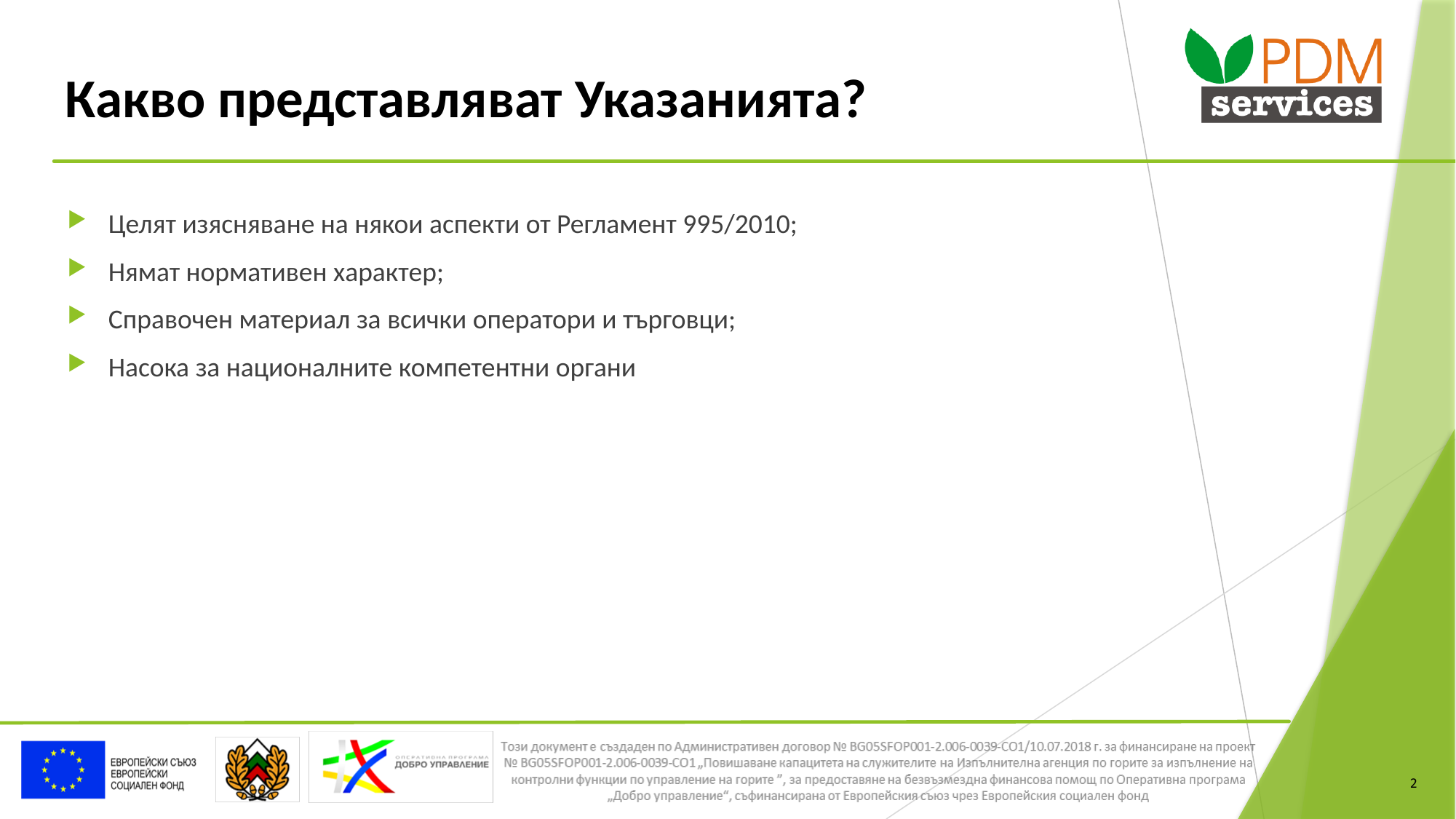

# Какво представляват Указанията?
Целят изясняване на някои аспекти от Регламент 995/2010;
Нямат нормативен характер;
Справочен материал за всички оператори и търговци;
Насока за националните компетентни органи
2